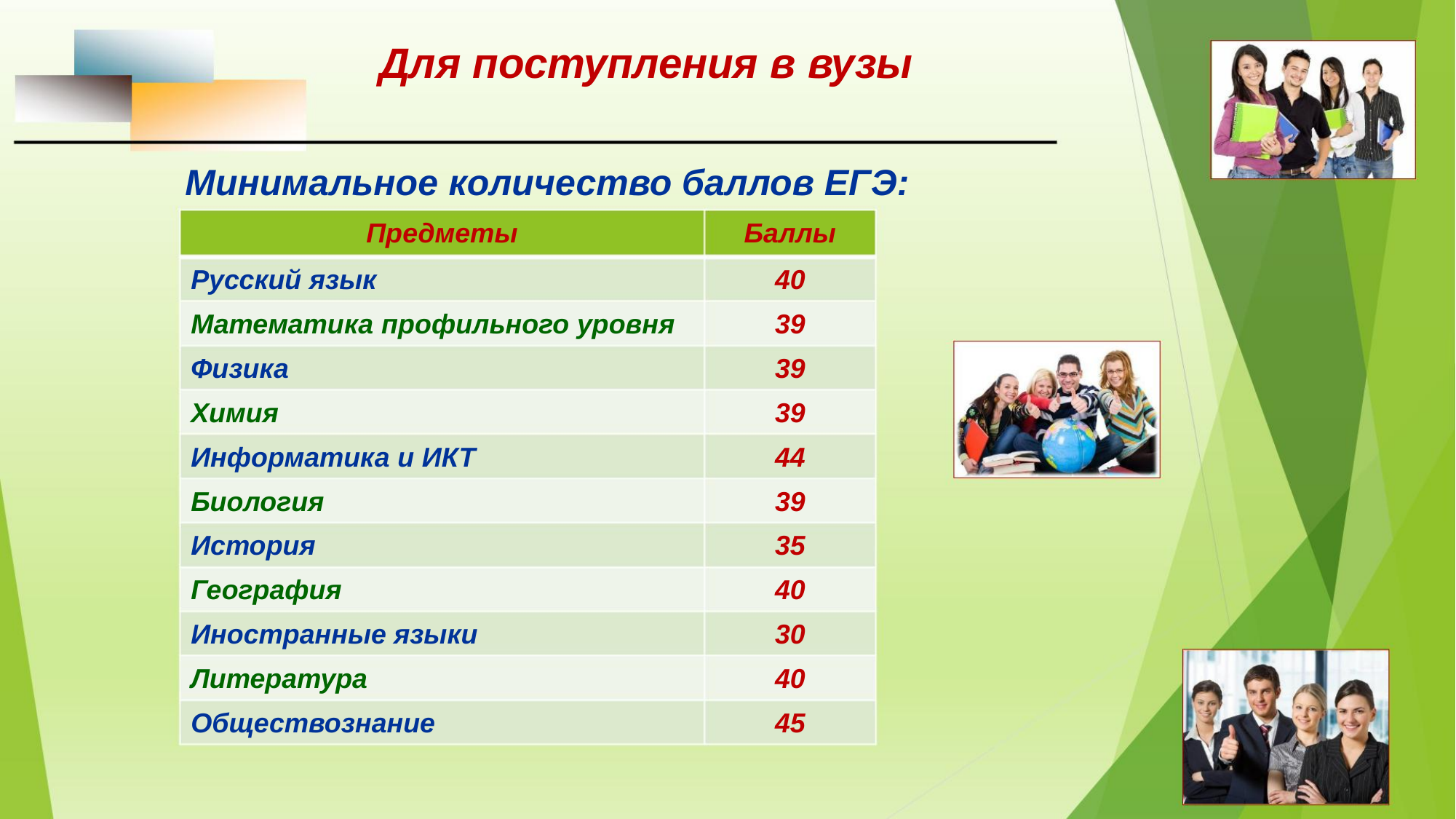

Для поступления в вузы
Минимальное количество баллов ЕГЭ:
Предметы
Русский язык
Баллы
40
Математика профильного уровня
Физика
39
39
Химия
39
Информатика и ИКТ
Биология
44
39
История
35
География
40
Иностранные языки
Литература
30
40
Обществознание
45